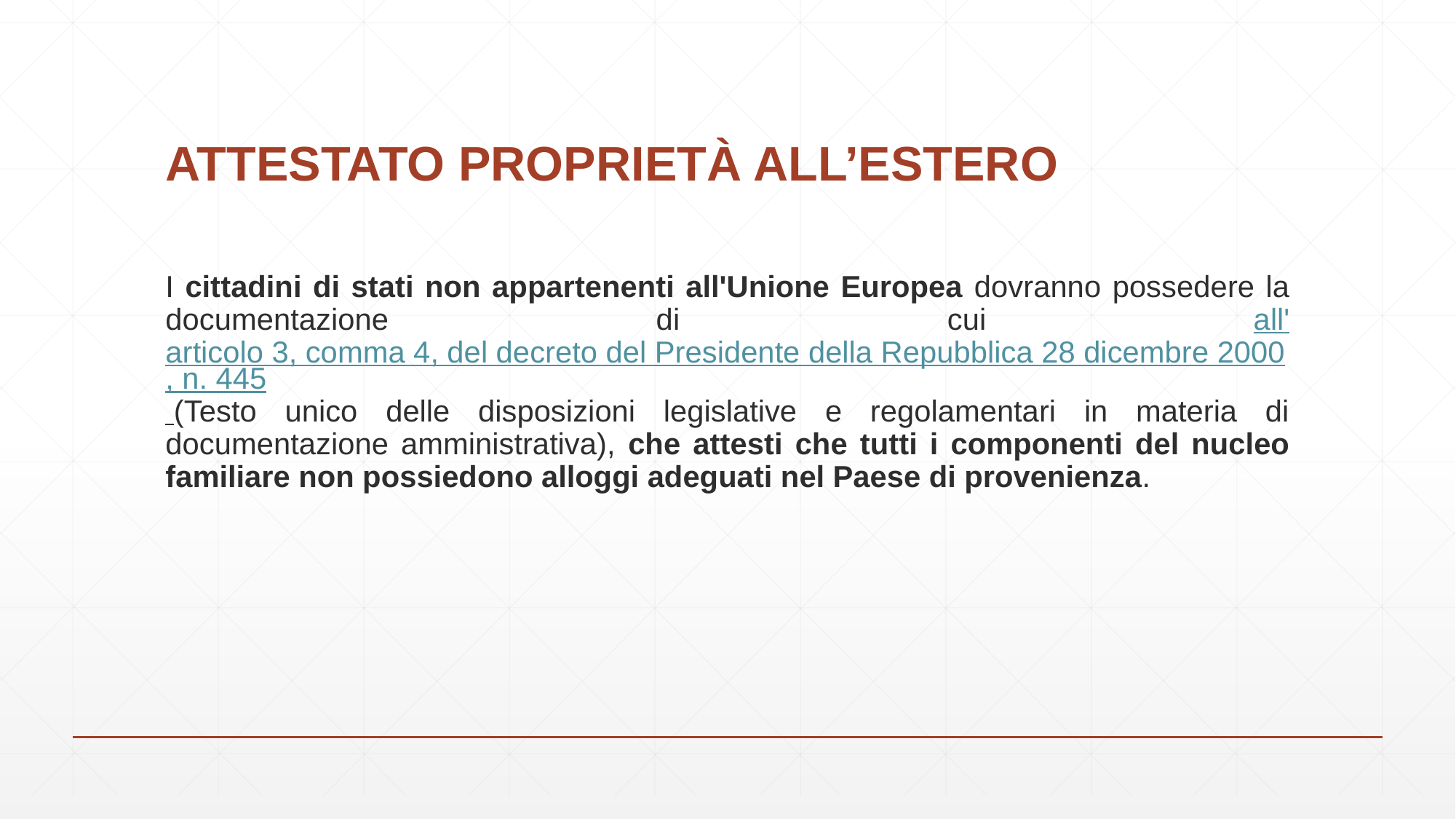

# ATTESTATO Proprietà ALL’ESTERO

I cittadini di stati non appartenenti all'Unione Europea dovranno possedere la documentazione di cui all'articolo 3, comma 4, del decreto del Presidente della Repubblica 28 dicembre 2000, n. 445 (Testo unico delle disposizioni legislative e regolamentari in materia di documentazione amministrativa), che attesti che tutti i componenti del nucleo familiare non possiedono alloggi adeguati nel Paese di provenienza.